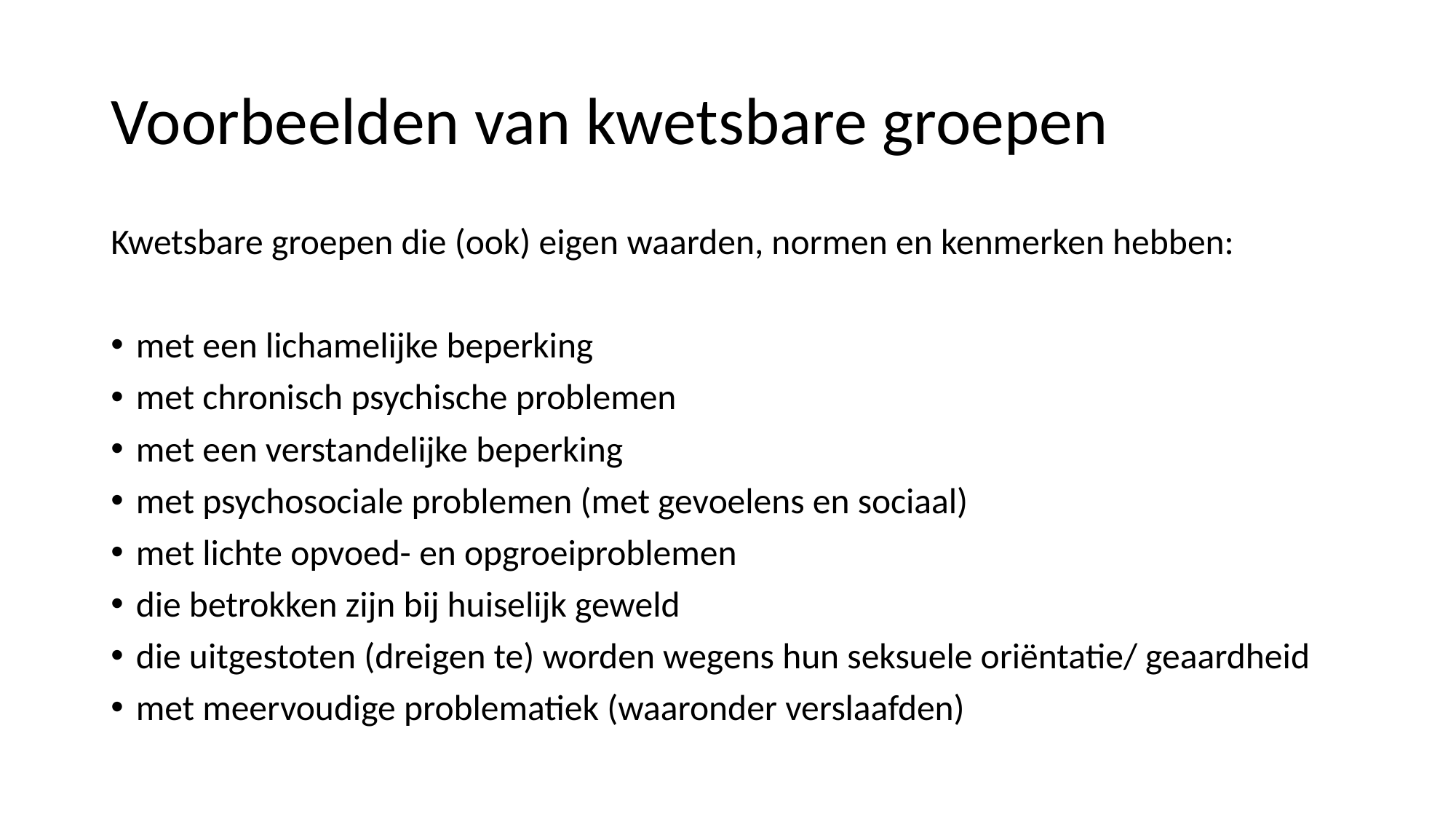

# Voorbeelden van kwetsbare groepen
Kwetsbare groepen die (ook) eigen waarden, normen en kenmerken hebben:

met een lichamelijke beperking
met chronisch psychische problemen
met een verstandelijke beperking
met psychosociale problemen (met gevoelens en sociaal)
met lichte opvoed- en opgroeiproblemen
die betrokken zijn bij huiselijk geweld
die uitgestoten (dreigen te) worden wegens hun seksuele oriëntatie/ geaardheid
met meervoudige problematiek (waaronder verslaafden)